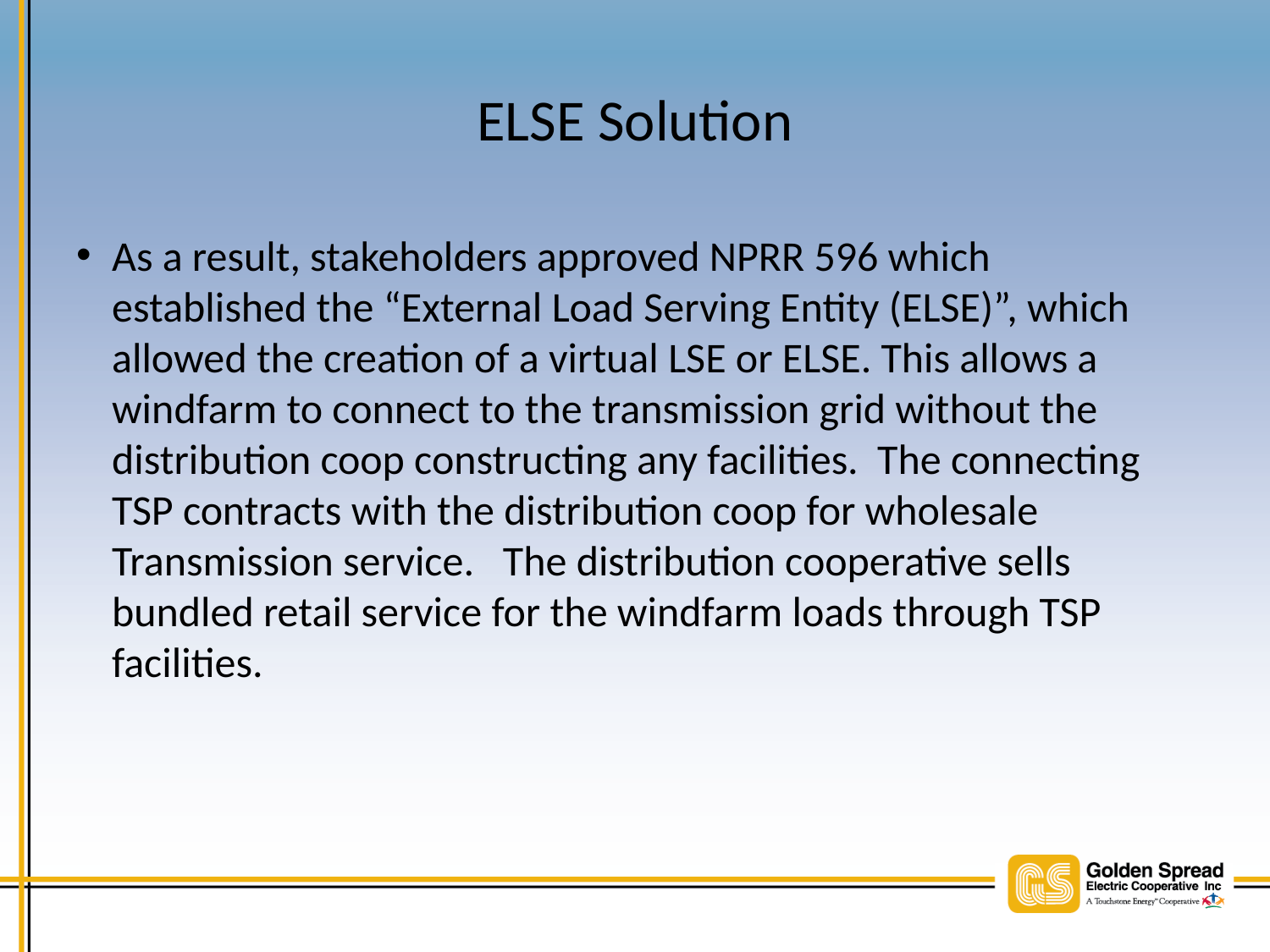

# ELSE Solution
As a result, stakeholders approved NPRR 596 which established the “External Load Serving Entity (ELSE)”, which allowed the creation of a virtual LSE or ELSE. This allows a windfarm to connect to the transmission grid without the distribution coop constructing any facilities.  The connecting TSP contracts with the distribution coop for wholesale Transmission service.   The distribution cooperative sells bundled retail service for the windfarm loads through TSP facilities.